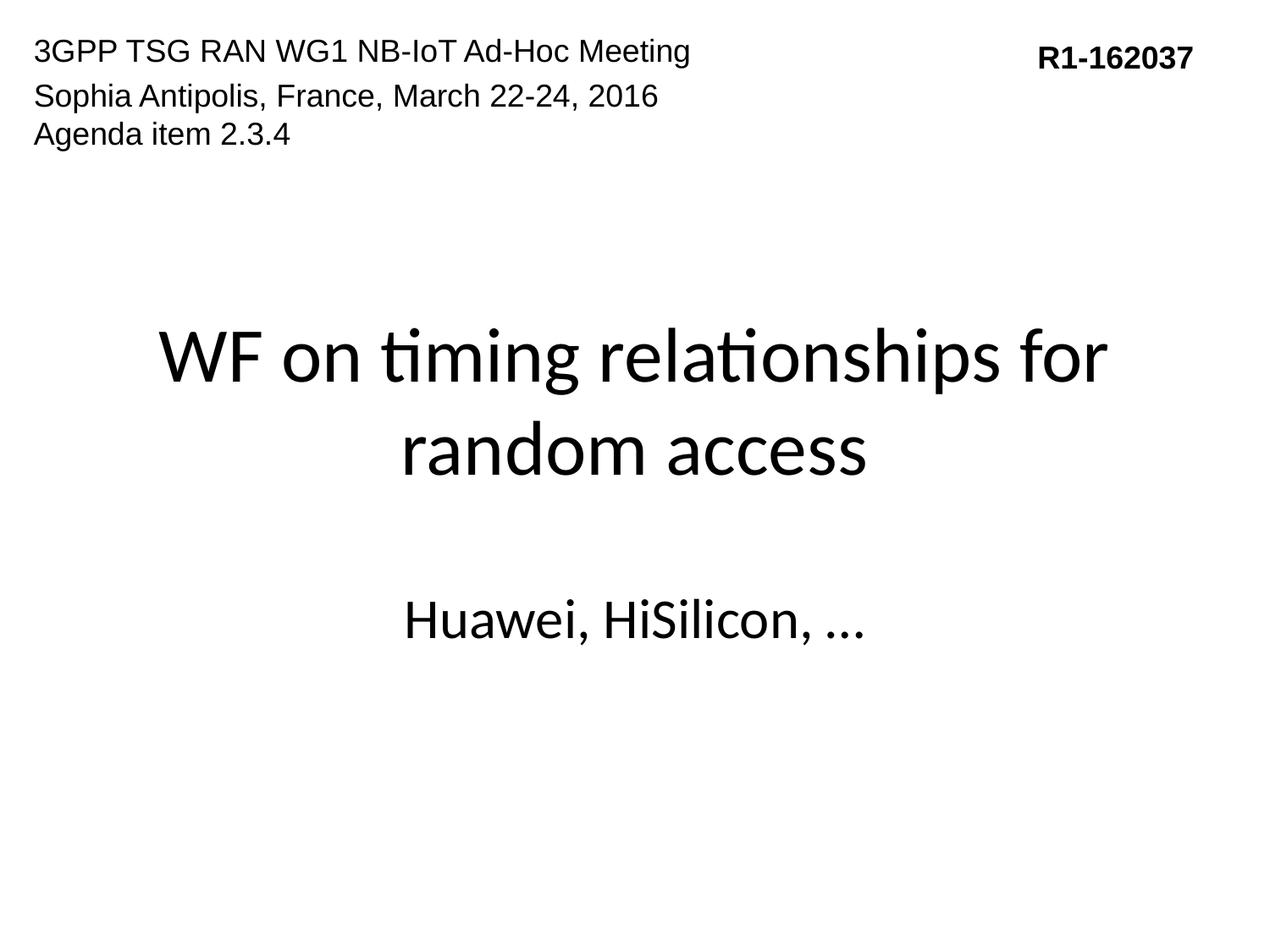

3GPP TSG RAN WG1 NB-IoT Ad-Hoc Meeting
Sophia Antipolis, France, March 22-24, 2016
Agenda item 2.3.4
R1-162037
# WF on timing relationships for random access
Huawei, HiSilicon, …